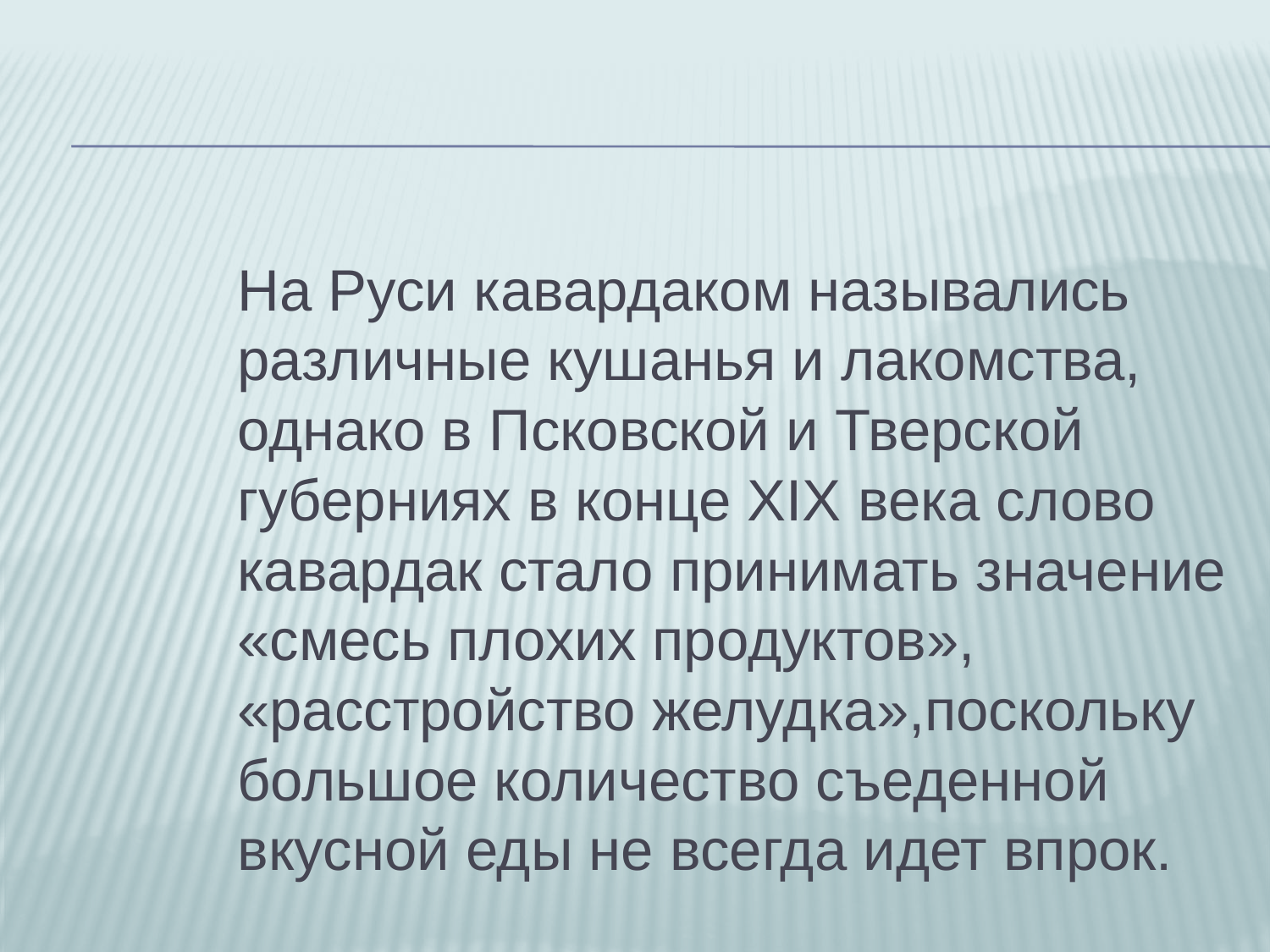

На Руси кавардаком назывались различные кушанья и лакомства, однако в Псковской и Тверской губерниях в конце XIX века слово кавардак стало принимать значение «смесь плохих продуктов», «расстройство желудка»,поскольку большое количество съеденной вкусной еды не всегда идет впрок.